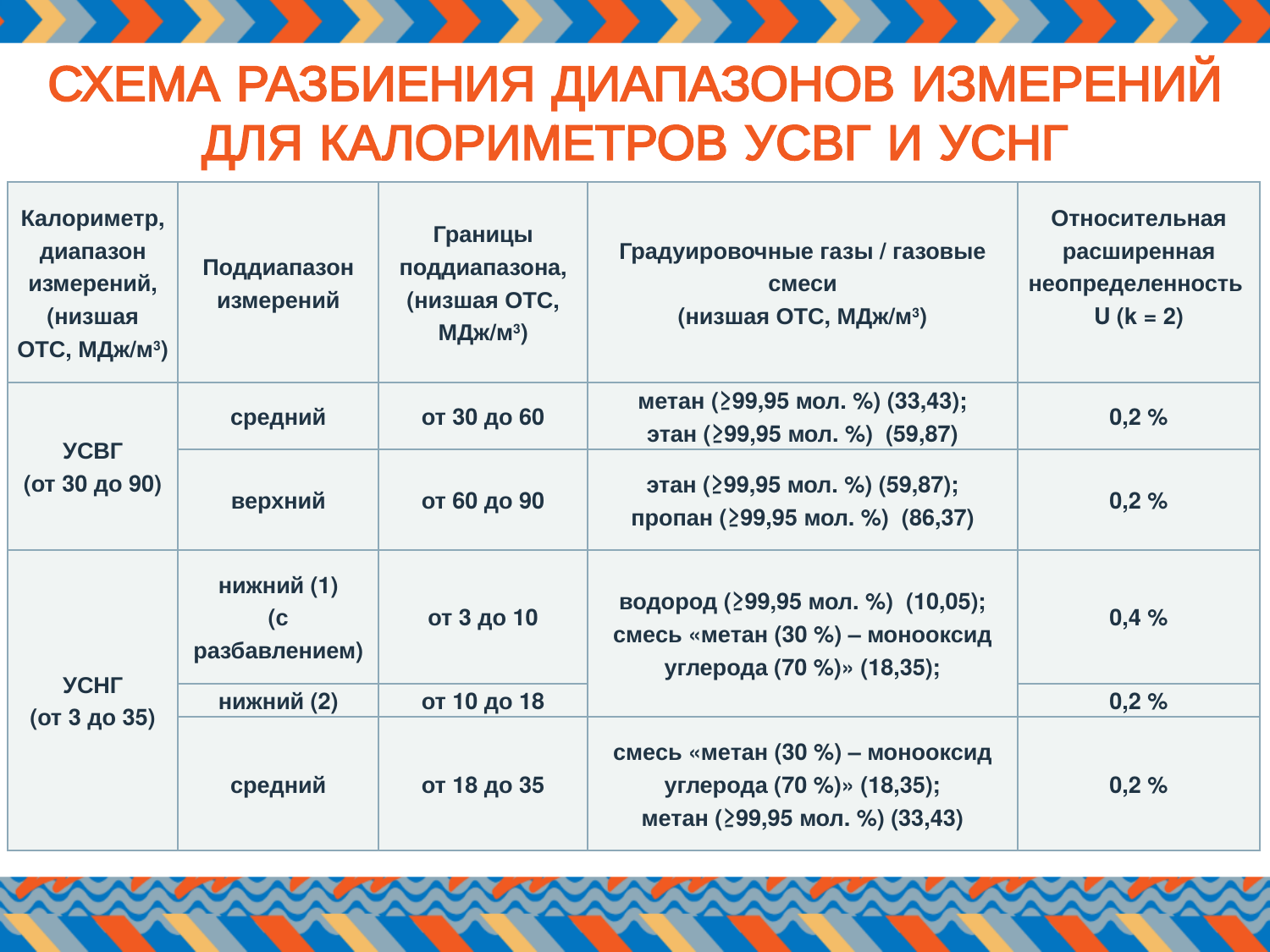

СХЕМА РАЗБИЕНИЯ ДИАПАЗОНОВ ИЗМЕРЕНИЙ ДЛЯ КАЛОРИМЕТРОВ УСВГ И УСНГ
| Калориметр, диапазон измерений, (низшая ОТС, МДж/м3) | Поддиапазон измерений | Границы поддиапазона, (низшая ОТС, МДж/м3) | Градуировочные газы / газовые смеси (низшая ОТС, МДж/м3) | Относительная расширенная неопределенность U (k = 2) |
| --- | --- | --- | --- | --- |
| УСВГ (от 30 до 90) | средний | от 30 до 60 | метан (≥99,95 мол. %) (33,43); этан (≥99,95 мол. %)  (59,87) | 0,2 % |
|  | верхний | от 60 до 90 | этан (≥99,95 мол. %) (59,87); пропан (≥99,95 мол. %)  (86,37) | 0,2 % |
| УСНГ (от 3 до 35) | нижний (1) (с разбавлением) | от 3 до 10 | водород (≥99,95 мол. %)  (10,05); смесь «метан (30 %) – монооксид углерода (70 %)» (18,35); | 0,4 % |
|  | нижний (2) | от 10 до 18 |  | 0,2 % |
|  | средний | от 18 до 35 | смесь «метан (30 %) – монооксид углерода (70 %)» (18,35); метан (≥99,95 мол. %) (33,43) | 0,2 % |